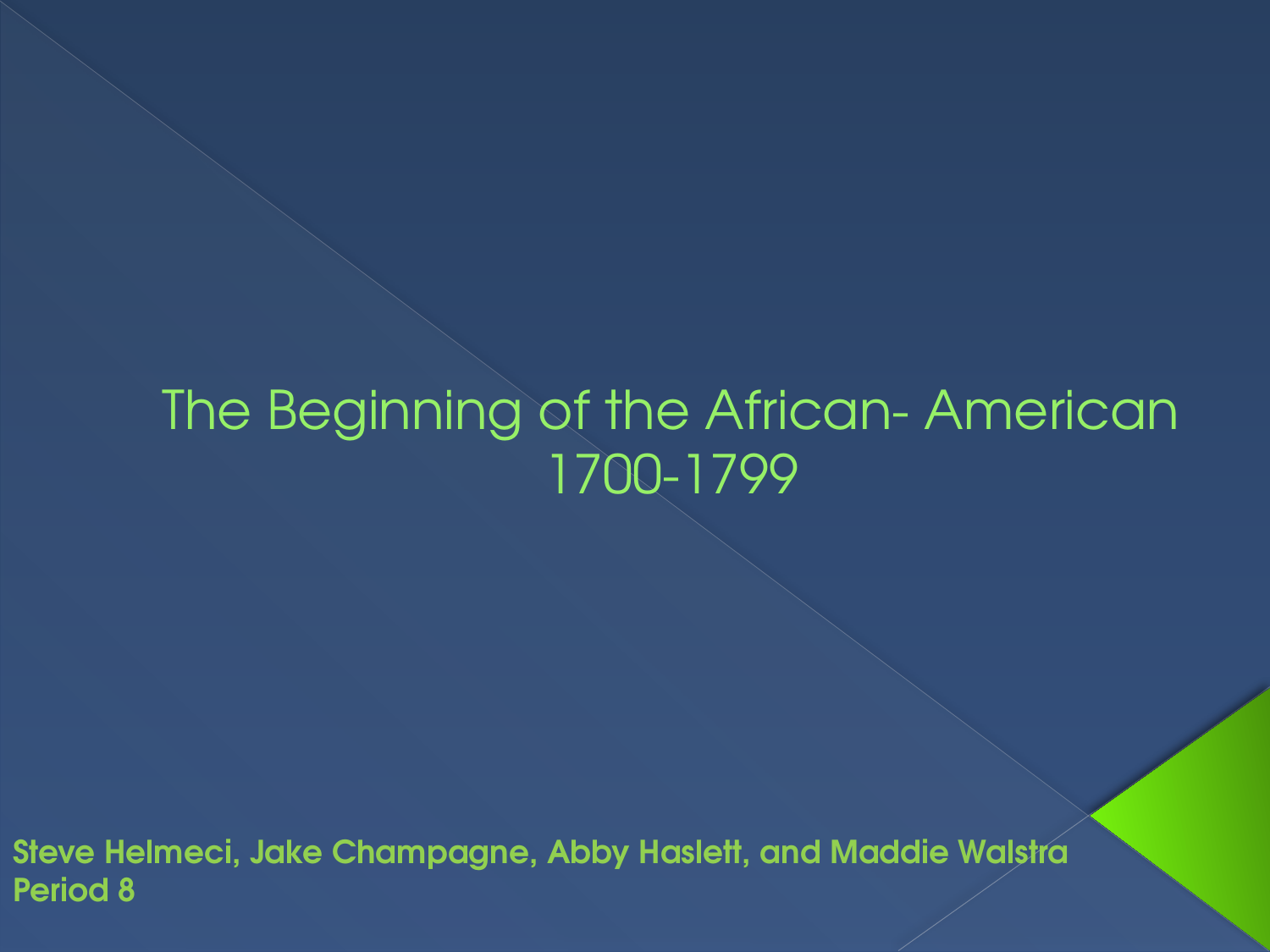

# The Beginning of the African- American 1700-1799
Steve Helmeci, Jake Champagne, Abby Haslett, and Maddie Walstra
Period 8